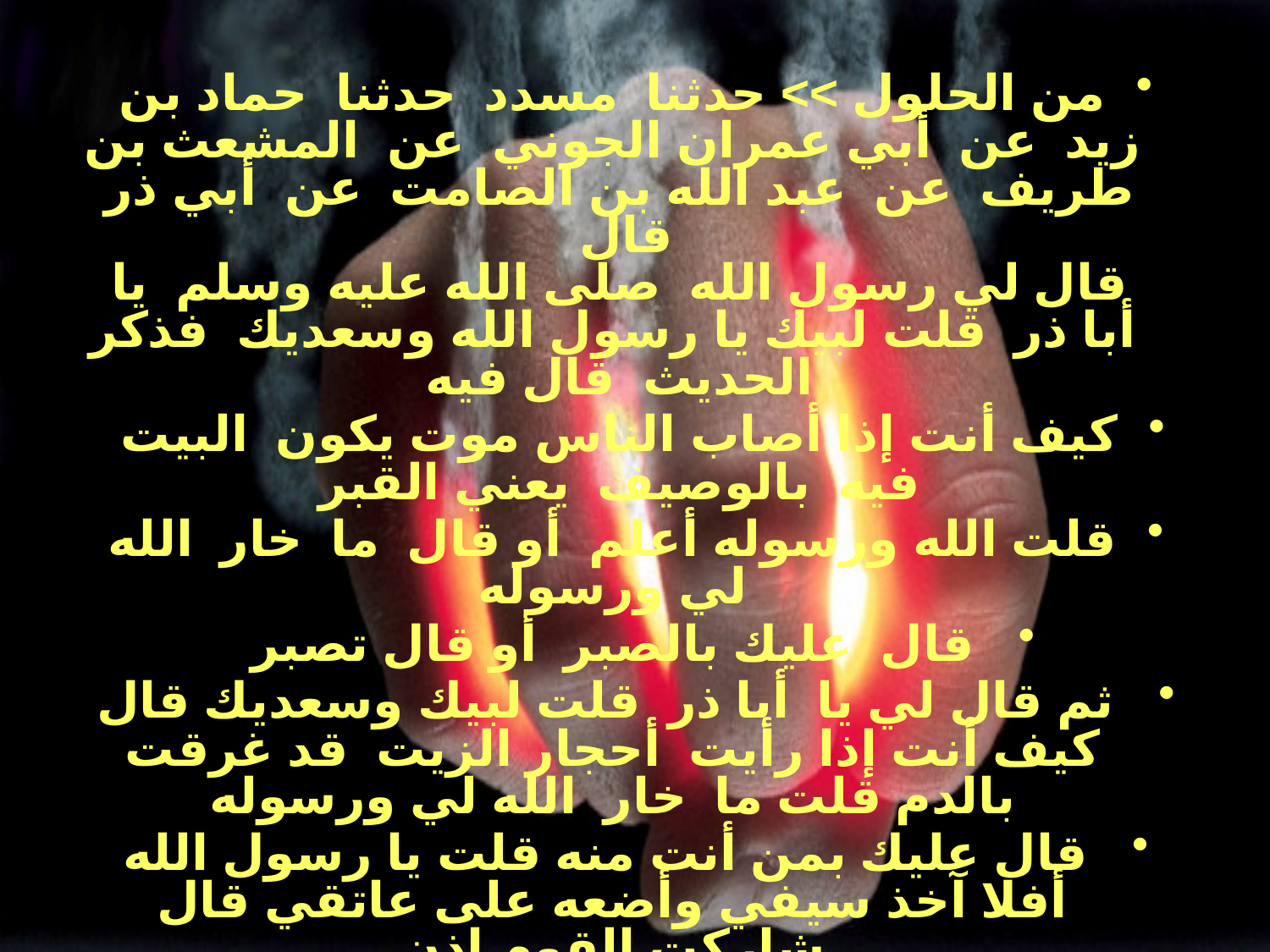

من الحلول >> حدثنا ‏ ‏مسدد ‏ ‏حدثنا ‏ ‏حماد بن زيد ‏ ‏عن ‏ ‏أبي عمران الجوني ‏ ‏عن ‏ ‏المشعث بن طريف ‏ ‏عن ‏ ‏عبد الله بن الصامت ‏ ‏عن ‏ ‏أبي ذر ‏ ‏قال ‏
‏قال لي رسول الله ‏ ‏صلى الله عليه وسلم ‏ ‏يا ‏ ‏أبا ذر ‏ ‏قلت لبيك يا رسول الله وسعديك ‏ ‏فذكر الحديث ‏ ‏قال فيه
كيف أنت إذا أصاب الناس موت يكون ‏ ‏البيت ‏ ‏فيه ‏ ‏بالوصيف ‏ ‏يعني القبر
قلت الله ورسوله أعلم ‏ ‏أو قال ‏ ‏ما ‏ ‏خار ‏ ‏الله لي ورسوله
 قال ‏ ‏عليك بالصبر ‏ ‏أو قال تصبر ‏
 ‏ثم قال لي يا ‏ ‏أبا ذر ‏ ‏قلت لبيك وسعديك قال كيف أنت إذا رأيت ‏ ‏أحجار الزيت ‏ ‏قد غرقت بالدم قلت ما ‏ ‏خار ‏ ‏الله لي ورسوله
 قال عليك بمن أنت منه قلت يا رسول الله أفلا آخذ سيفي وأضعه على عاتقي قال شاركت القوم إذن
 قلت فما تأمرني قال تلزم بيتك قلت فإن دخل علي بيتي قال فإن خشيت أن ‏ ‏يبهرك ‏ ‏شعاع السيف فألق ثوبك على وجهك ‏ ‏يبوء ‏ ‏بإثمك وإثمه